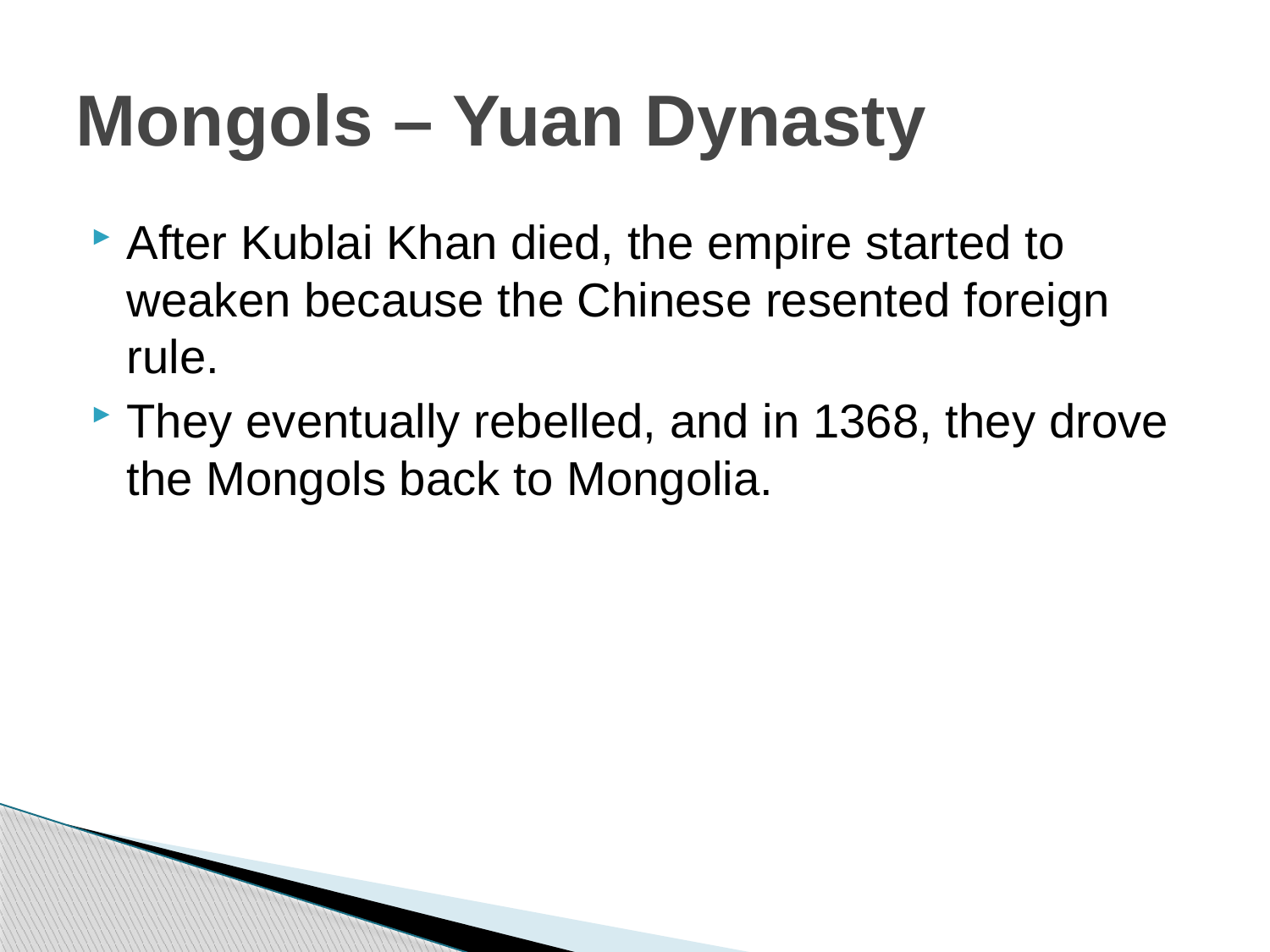

# Mongols – Yuan Dynasty
After Kublai Khan died, the empire started to weaken because the Chinese resented foreign rule.
They eventually rebelled, and in 1368, they drove the Mongols back to Mongolia.